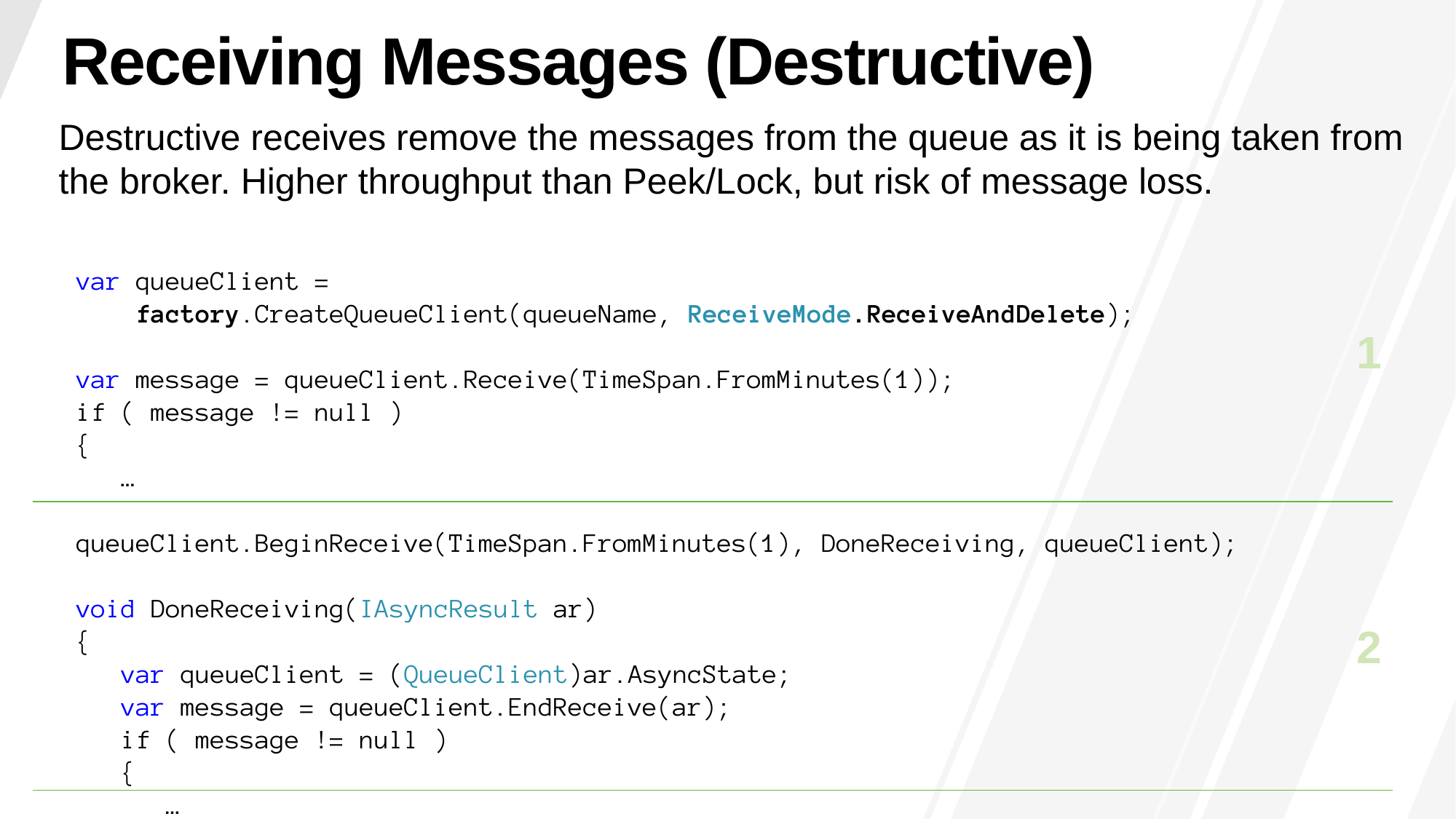

# Receiving Messages (Destructive)
Destructive receives remove the messages from the queue as it is being taken from the broker. Higher throughput than Peek/Lock, but risk of message loss.

var queueClient =
    factory.CreateQueueClient(queueName, ReceiveMode.ReceiveAndDelete);
var message = queueClient.Receive(TimeSpan.FromMinutes(1));
if ( message != null )
{
   …
queueClient.BeginReceive(TimeSpan.FromMinutes(1), DoneReceiving, queueClient);
void DoneReceiving(IAsyncResult ar)
{
   var queueClient = (QueueClient)ar.AsyncState;
   var message = queueClient.EndReceive(ar);
   if ( message != null )
   {
      …

1
2